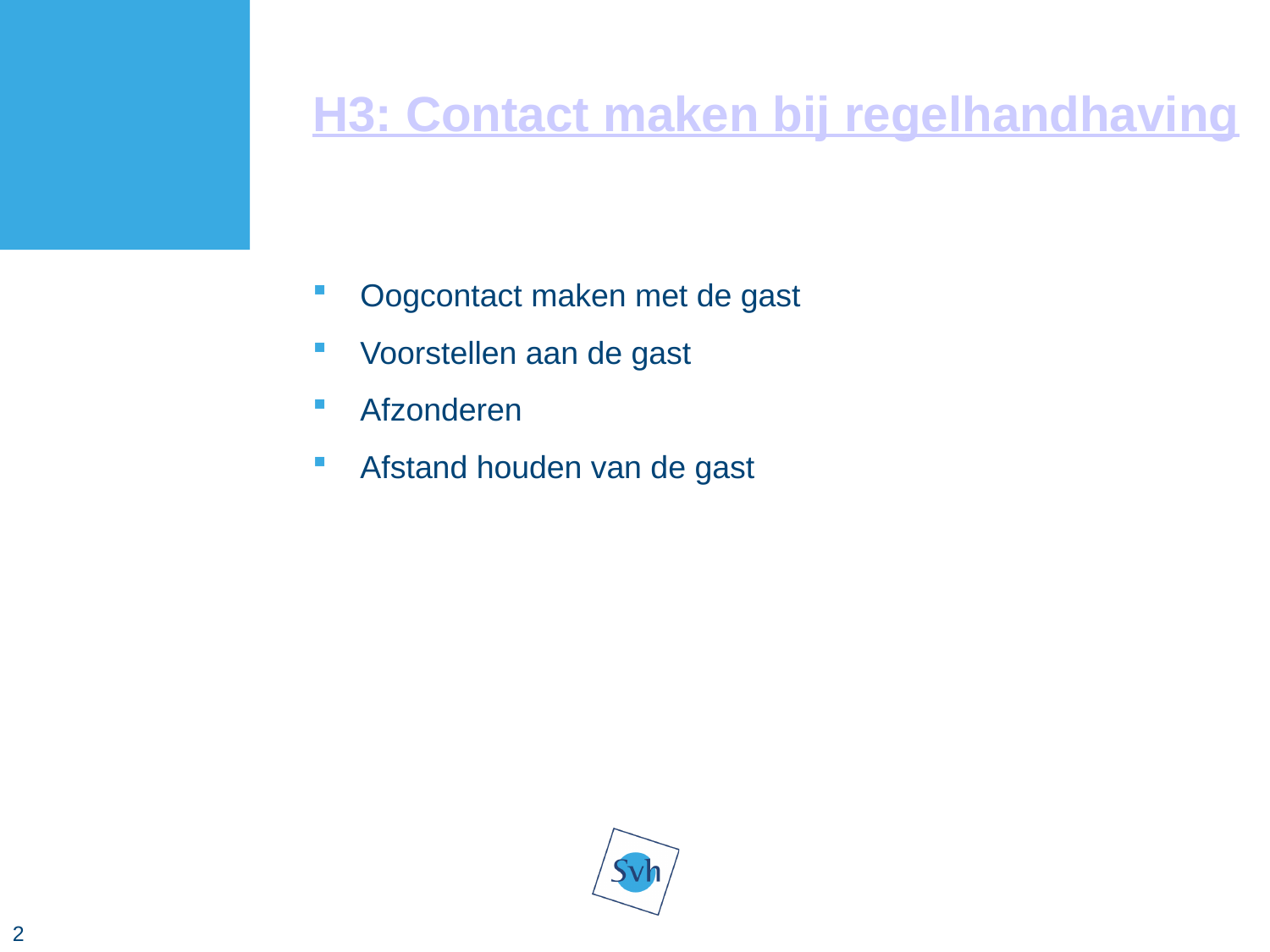

# H3: Contact maken bij regelhandhaving
Oogcontact maken met de gast
Voorstellen aan de gast
Afzonderen
Afstand houden van de gast